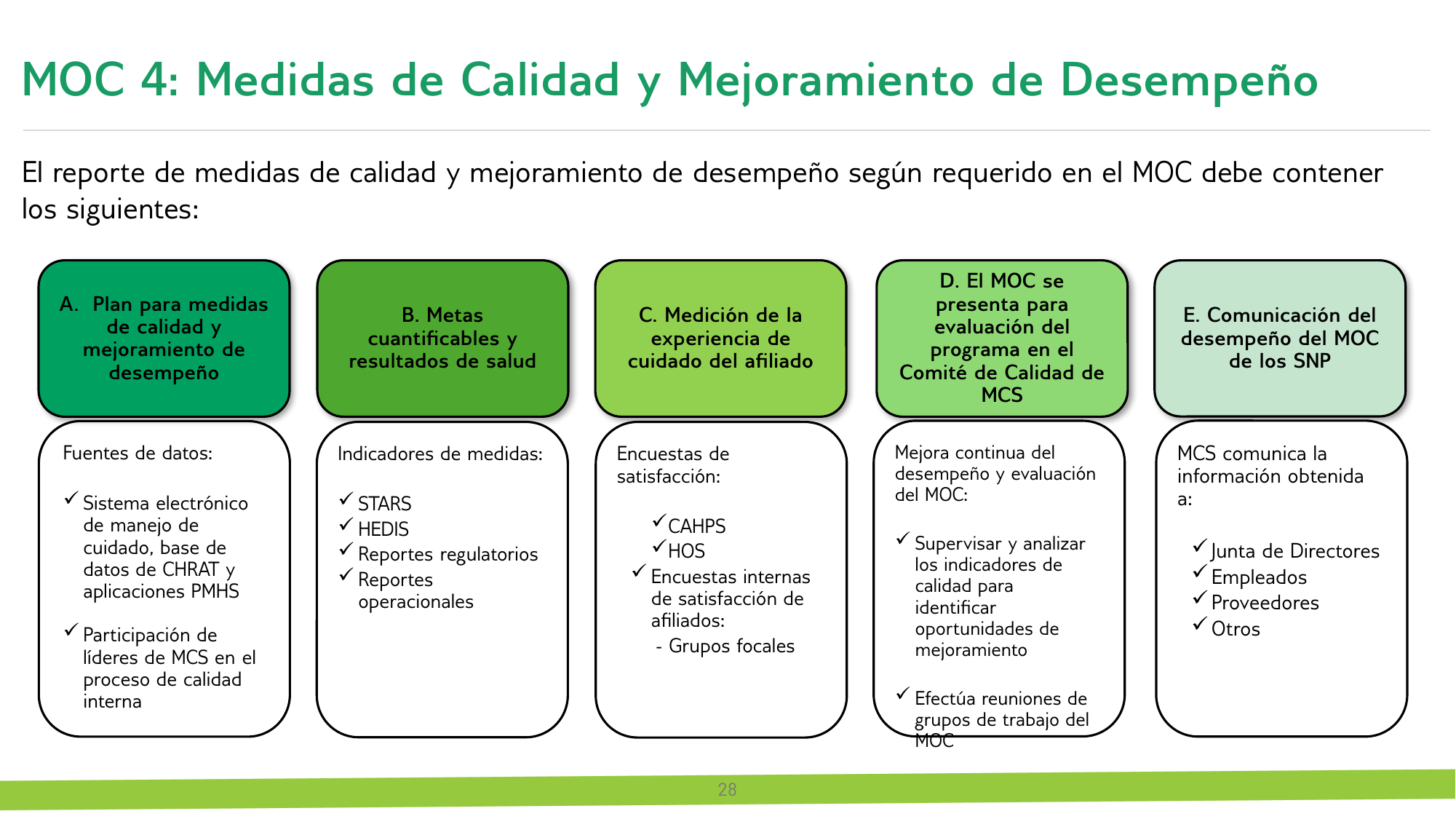

MOC 4: Medidas de Calidad y Mejoramiento de Desempeño (cont.)
El reporte de medidas de calidad y mejoramiento de desempeño según requerido en el MOC debe contener los siguientes:
A.  Plan para medidas de calidad y mejoramiento de desempeño
Fuentes de datos:

Sistema electrónico de manejo de cuidado, base de datos de CHRAT y aplicaciones PMHS

Participación de líderes de MCS en el proceso de calidad interna
B. Metas cuantificables y resultados de salud
Indicadores de medidas:

STARS
HEDIS
Reportes regulatorios
Reportes operacionales

C. Medición de la experiencia de cuidado del afiliado
Encuestas de satisfacción:

CAHPS
HOS
Encuestas internas de satisfacción de afiliados:
    - Grupos focales

D. El MOC se presenta para evaluación del programa en el Comité de Calidad de MCS
Mejora continua del desempeño y evaluación del MOC:

Supervisar y analizar los indicadores de calidad para identificar oportunidades de mejoramiento

Efectúa reuniones de grupos de trabajo del MOC
E. Comunicación del desempeño del MOC de los SNP
MCS comunica la información obtenida a:

Junta de Directores
Empleados
Proveedores
Otros
28